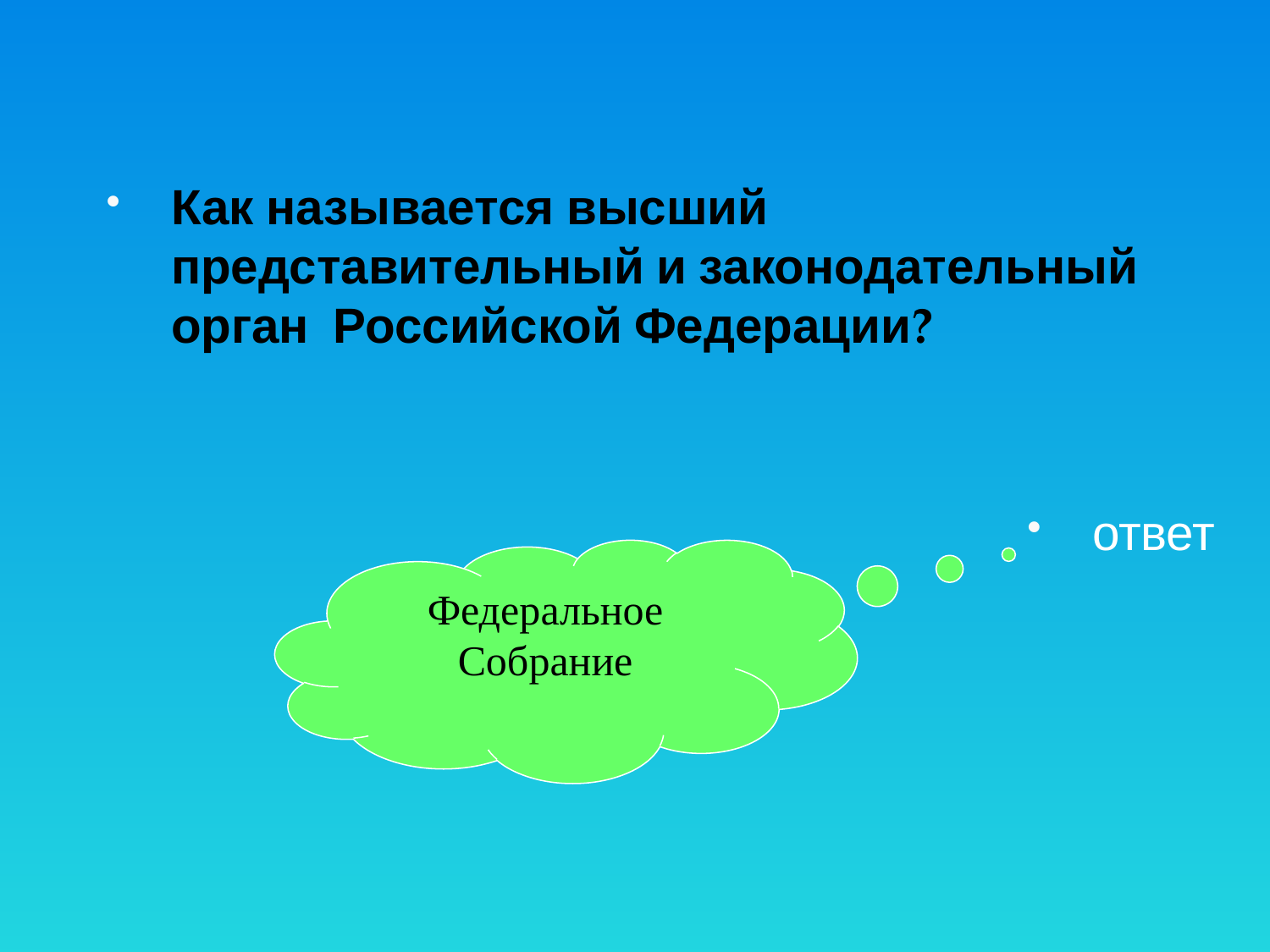

Как называется высший  представительный и законодательный орган  Российской Федерации?

ответ
Федеральное Собрание